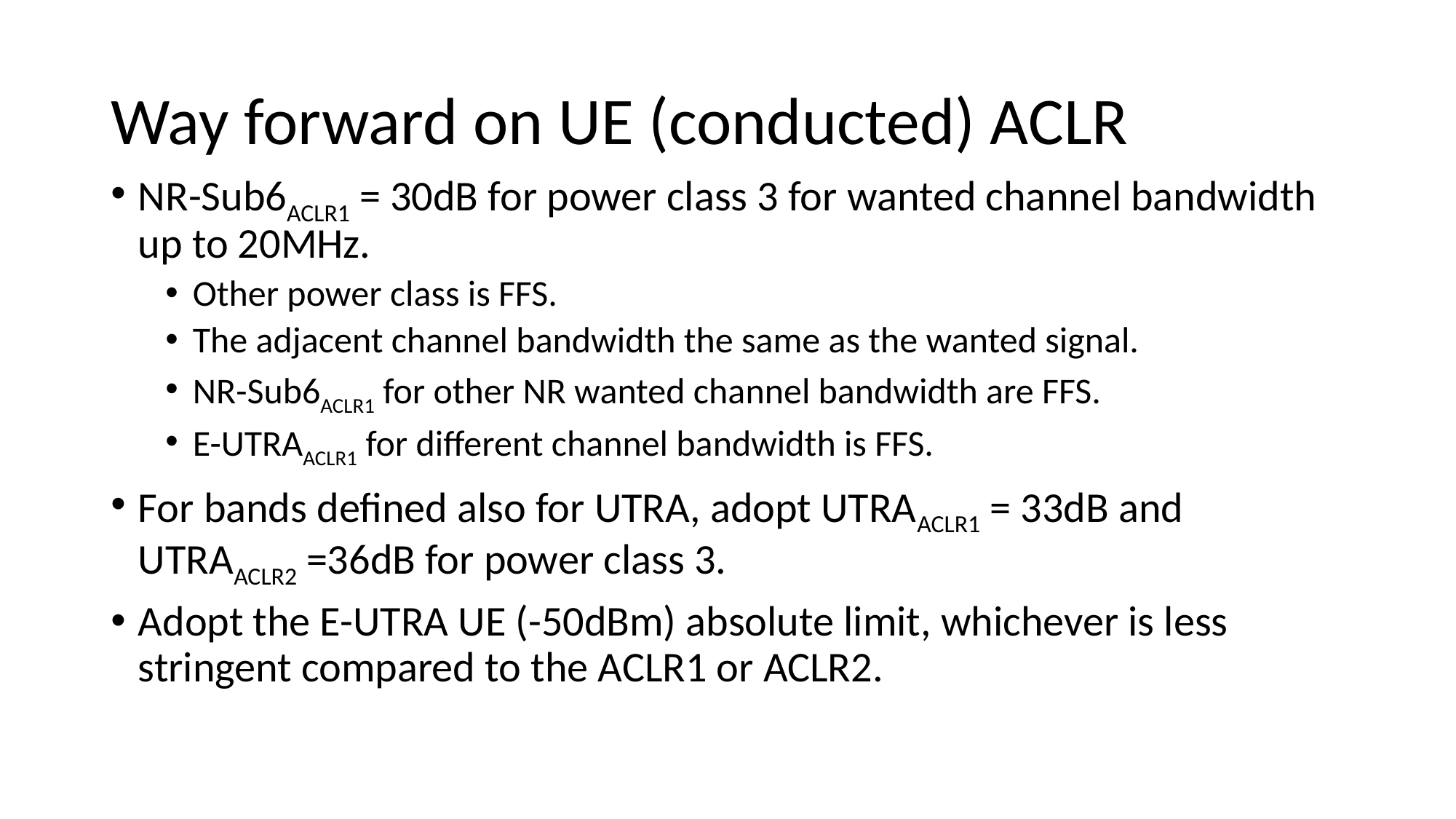

# Way forward on UE (conducted) ACLR
NR-Sub6ACLR1 = 30dB for power class 3 for wanted channel bandwidth up to 20MHz.
Other power class is FFS.
The adjacent channel bandwidth the same as the wanted signal.
NR-Sub6ACLR1 for other NR wanted channel bandwidth are FFS.
E-UTRAACLR1 for different channel bandwidth is FFS.
For bands defined also for UTRA, adopt UTRAACLR1 = 33dB and UTRAACLR2 =36dB for power class 3.
Adopt the E-UTRA UE (-50dBm) absolute limit, whichever is less stringent compared to the ACLR1 or ACLR2.